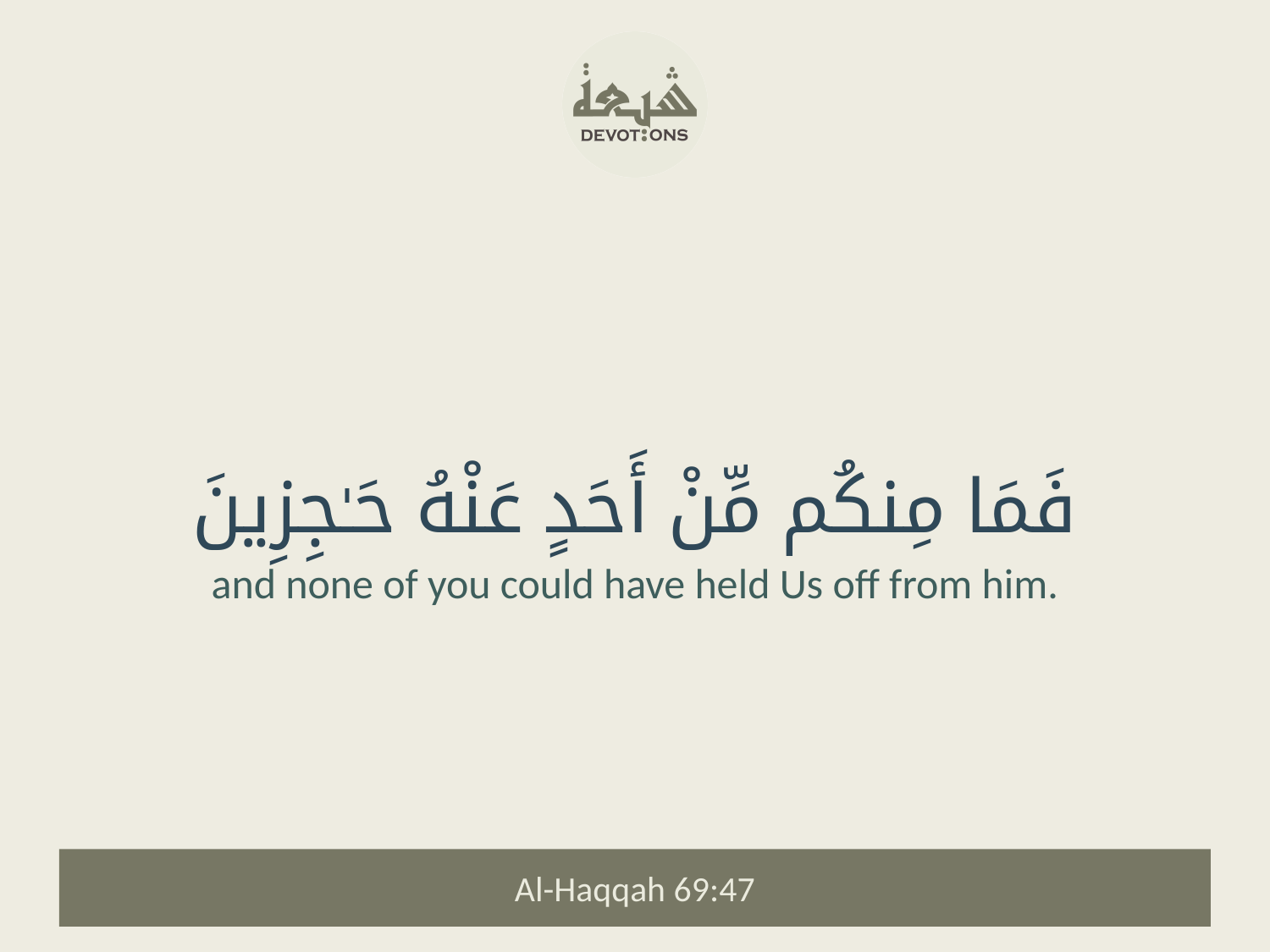

فَمَا مِنكُم مِّنْ أَحَدٍ عَنْهُ حَـٰجِزِينَ
and none of you could have held Us off from him.
Al-Haqqah 69:47